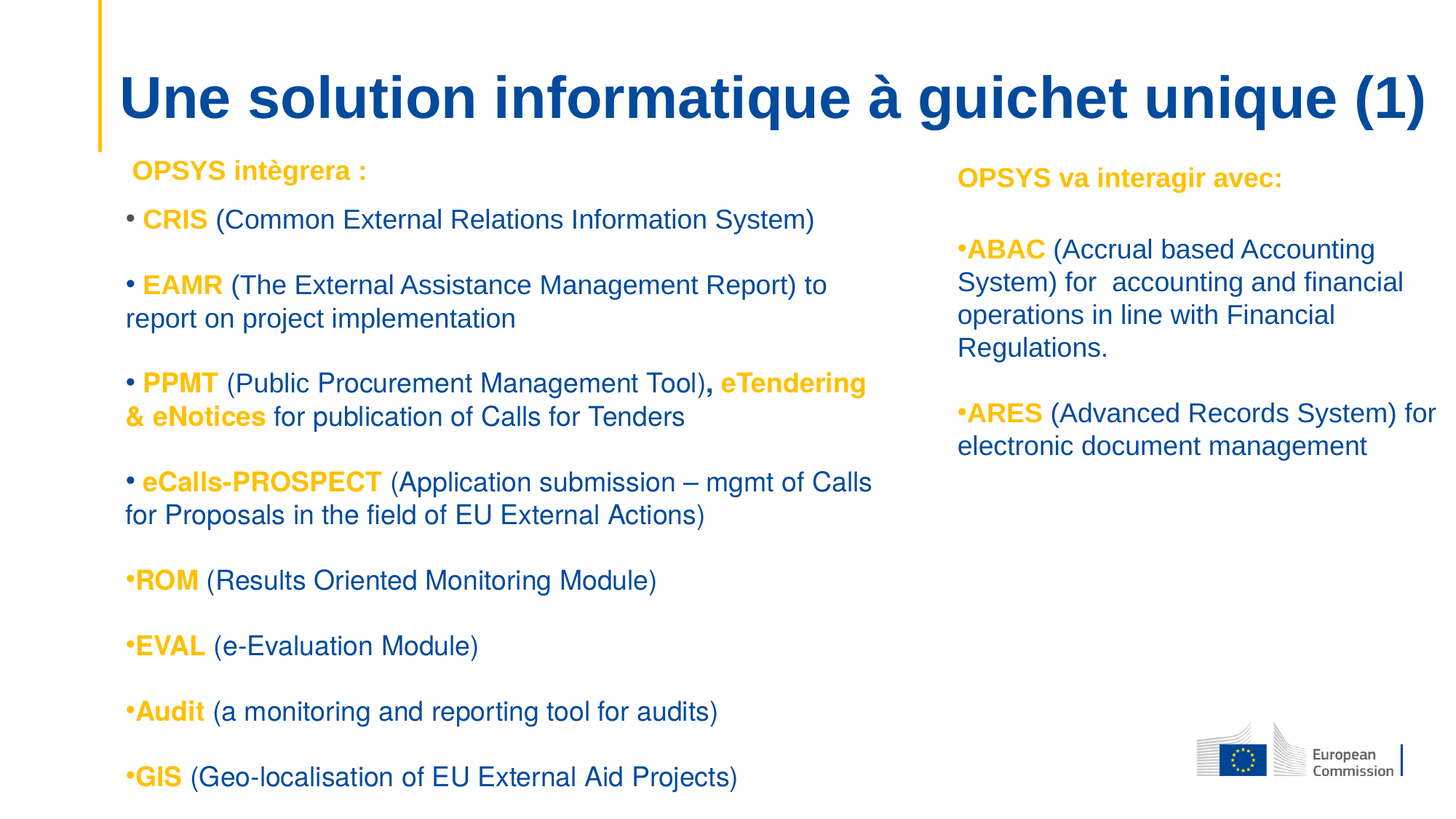

Une solution informatique à guichet unique (1)
OPSYS intègrera :
OPSYS va interagir avec:
 CRIS (Common External Relations Information System)
​
 EAMR (The External Assistance Management Report) to report on project implementation​

 PPMT (Public Procurement Management Tool), eTendering & eNotices for publication of Calls for Tenders​

 eCalls-PROSPECT (Application submission – mgmt of Calls for Proposals in the field of EU External Actions)​

ROM (Results Oriented Monitoring Module)​

EVAL (e-Evaluation Module)​

Audit (a monitoring and reporting tool for audits) ​

GIS (Geo-localisation of EU External Aid Projects)​
ABAC (Accrual based Accounting System) for  accounting and financial operations in line with Financial Regulations.
​
ARES (Advanced Records System) for electronic document management